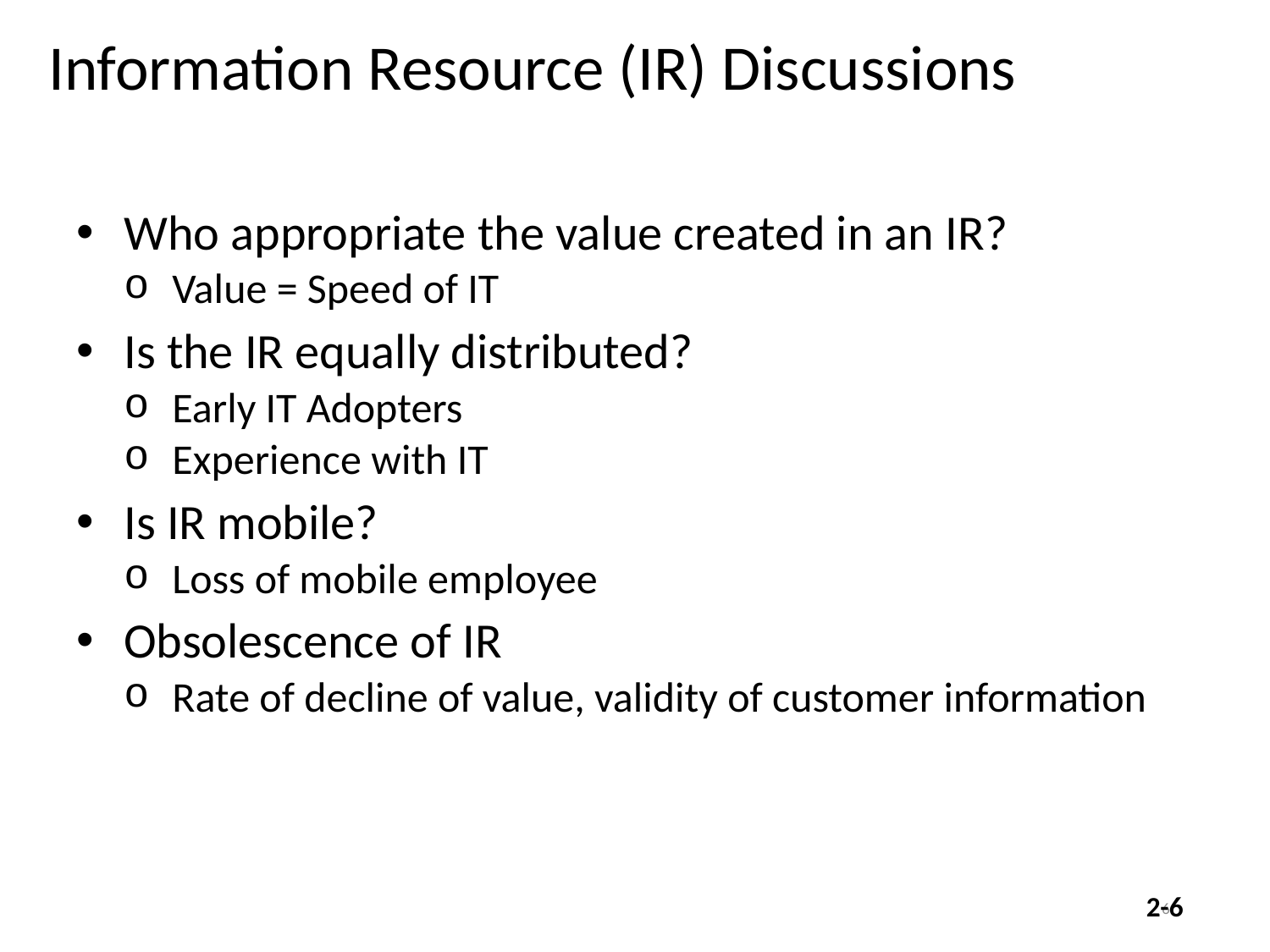

# Information Resource (IR) Discussions
Who appropriate the value created in an IR?
Value = Speed of IT
Is the IR equally distributed?
Early IT Adopters
Experience with IT
Is IR mobile?
Loss of mobile employee
Obsolescence of IR
Rate of decline of value, validity of customer information
6